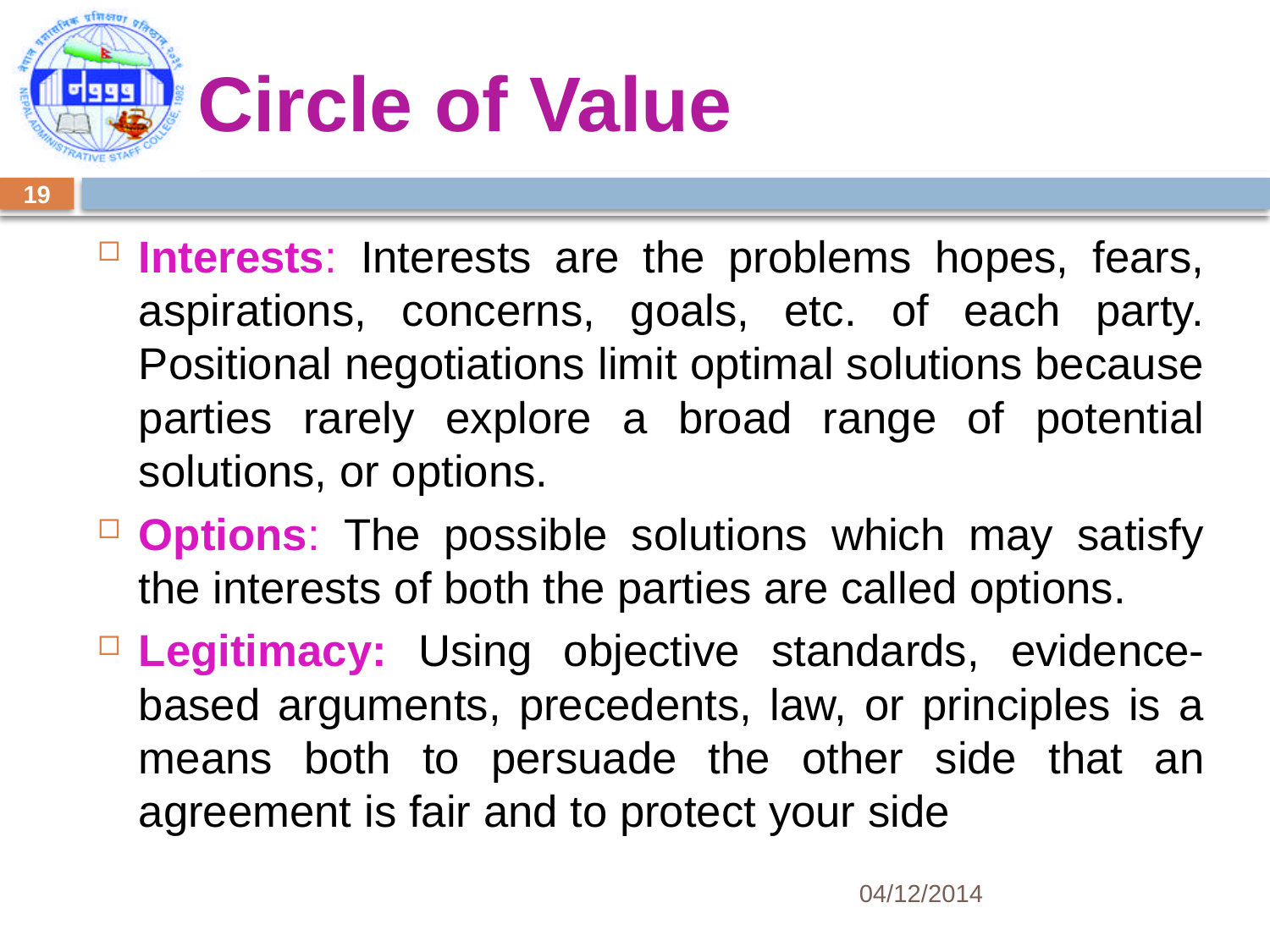

# Circle of Value
19
Interests: Interests are the problems hopes, fears, aspirations, concerns, goals, etc. of each party. Positional negotiations limit optimal solutions because parties rarely explore a broad range of potential solutions, or options.
Options: The possible solutions which may satisfy the interests of both the parties are called options.
Legitimacy: Using objective standards, evidence-based arguments, precedents, law, or principles is a means both to persuade the other side that an agreement is fair and to protect your side

04/12/2014